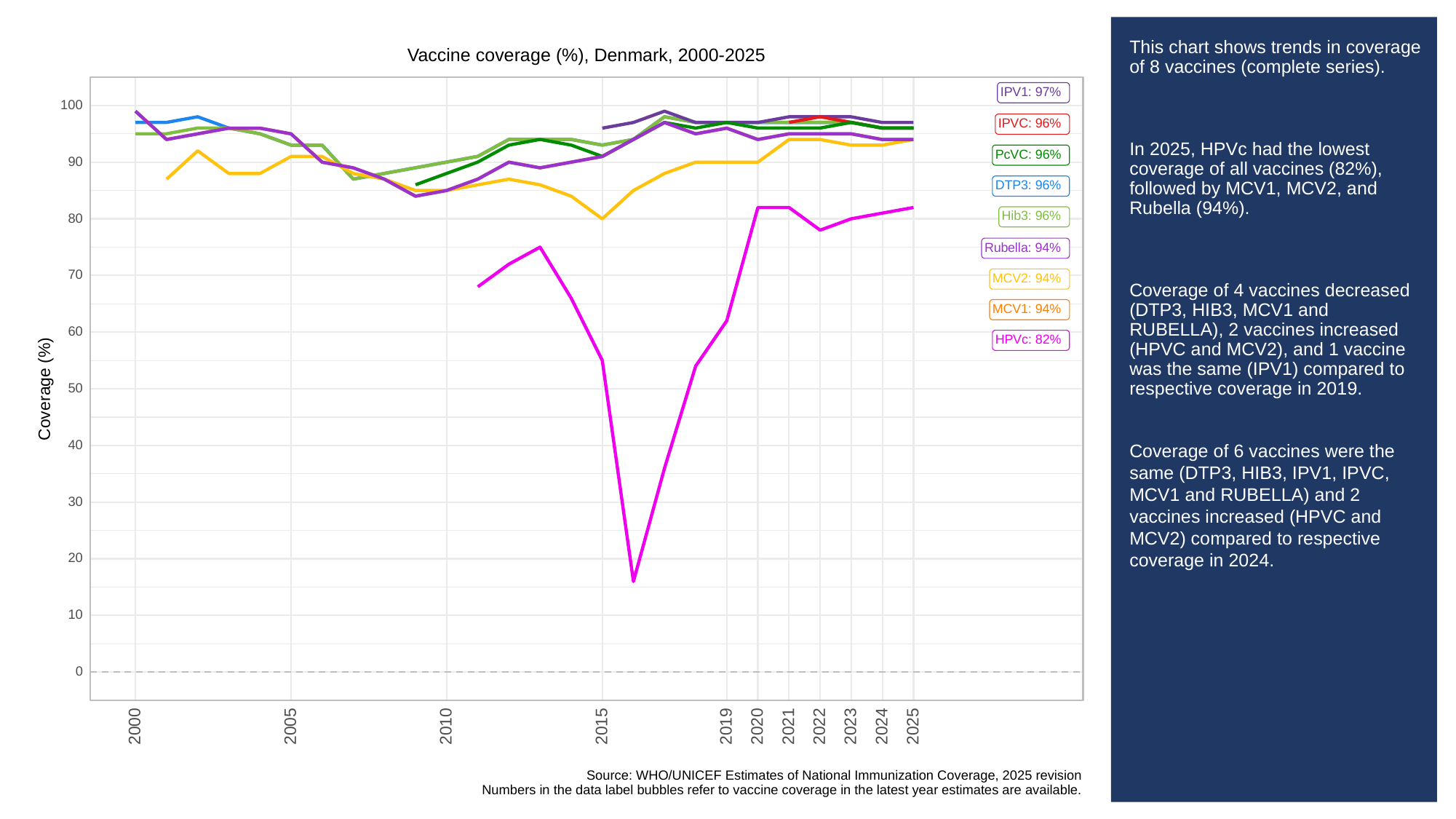

# This chart shows trends in coverage of 8 vaccines (complete series).

In 2025, HPVc had the lowest coverage of all vaccines (82%), followed by MCV1, MCV2, and Rubella (94%).

Coverage of 4 vaccines decreased (DTP3, HIB3, MCV1 and RUBELLA), 2 vaccines increased (HPVC and MCV2), and 1 vaccine was the same (IPV1) compared to respective coverage in 2019.

Coverage of 6 vaccines were the same (DTP3, HIB3, IPV1, IPVC, MCV1 and RUBELLA) and 2 vaccines increased (HPVC and MCV2) compared to respective coverage in 2024.

Vaccine coverage (%), Denmark, 2000-2025

IPV1: 97%

100

IPVC: 96%

PcVC: 96%
90

DTP3: 96%

Hib3: 96%
80

Rubella: 94%

70
MCV2: 94%

MCV1: 94%
60

HPVc: 82%

Coverage (%)
50

40

30

20

10

0

2023
2000
2005
2010
2015
2019
2020
2021
2022
2024
2025
Source: WHO/UNICEF Estimates of National Immunization Coverage, 2025 revision
Numbers in the data label bubbles refer to vaccine coverage in the latest year estimates are available.